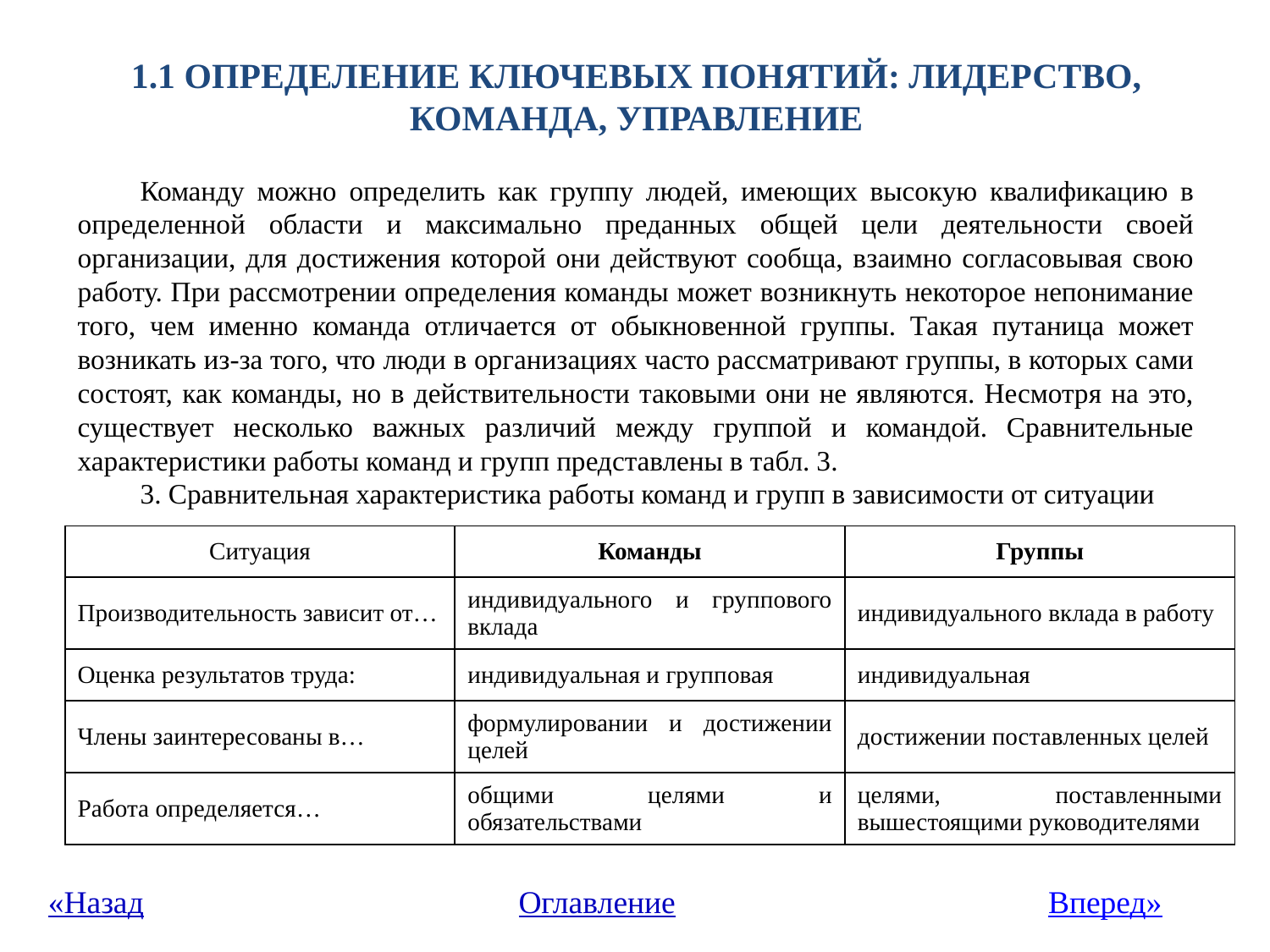

# 1.1 Определение ключевых понятий: лидерство, команда, управление
Команду можно определить как группу людей, имеющих высокую квалификацию в определенной области и максимально преданных общей цели деятельности своей организации, для достижения которой они действуют сообща, взаимно согласовывая свою работу. При рассмотрении определения команды может возникнуть некоторое непонимание того, чем именно команда отличается от обыкновенной группы. Такая путаница может возникать из-за того, что люди в организациях часто рассматривают группы, в которых сами состоят, как команды, но в действительности таковыми они не являются. Несмотря на это, существует несколько важных различий между группой и командой. Сравнительные характеристики работы команд и групп представлены в табл. 3.
3. Сравнительная характеристика работы команд и групп в зависимости от ситуации

| Ситуация | Команды | Группы |
| --- | --- | --- |
| Производительность зависит от… | индивидуального и группового вклада | индивидуального вклада в работу |
| Оценка результатов труда: | индивидуальная и групповая | индивидуальная |
| Члены заинтересованы в… | формулировании и достижении целей | достижении поставленных целей |
| Работа определяется… | общими целями и обязательствами | целями, поставленными вышестоящими руководителями |
«Назад
Оглавление
Вперед»